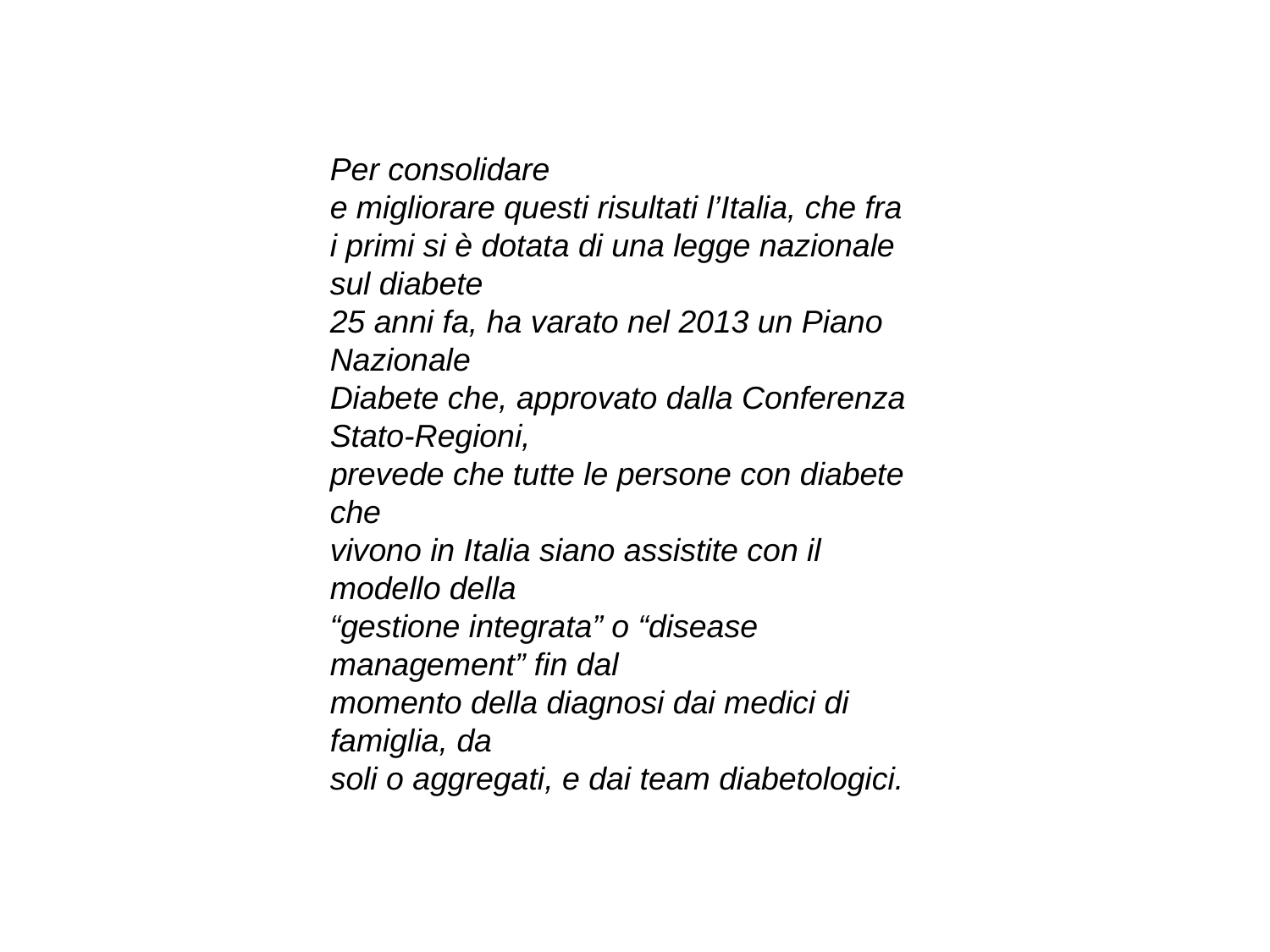

Per consolidare
e migliorare questi risultati l’Italia, che fra
i primi si è dotata di una legge nazionale sul diabete
25 anni fa, ha varato nel 2013 un Piano Nazionale
Diabete che, approvato dalla Conferenza Stato-Regioni,
prevede che tutte le persone con diabete che
vivono in Italia siano assistite con il modello della
“gestione integrata” o “disease management” fin dal
momento della diagnosi dai medici di famiglia, da
soli o aggregati, e dai team diabetologici.